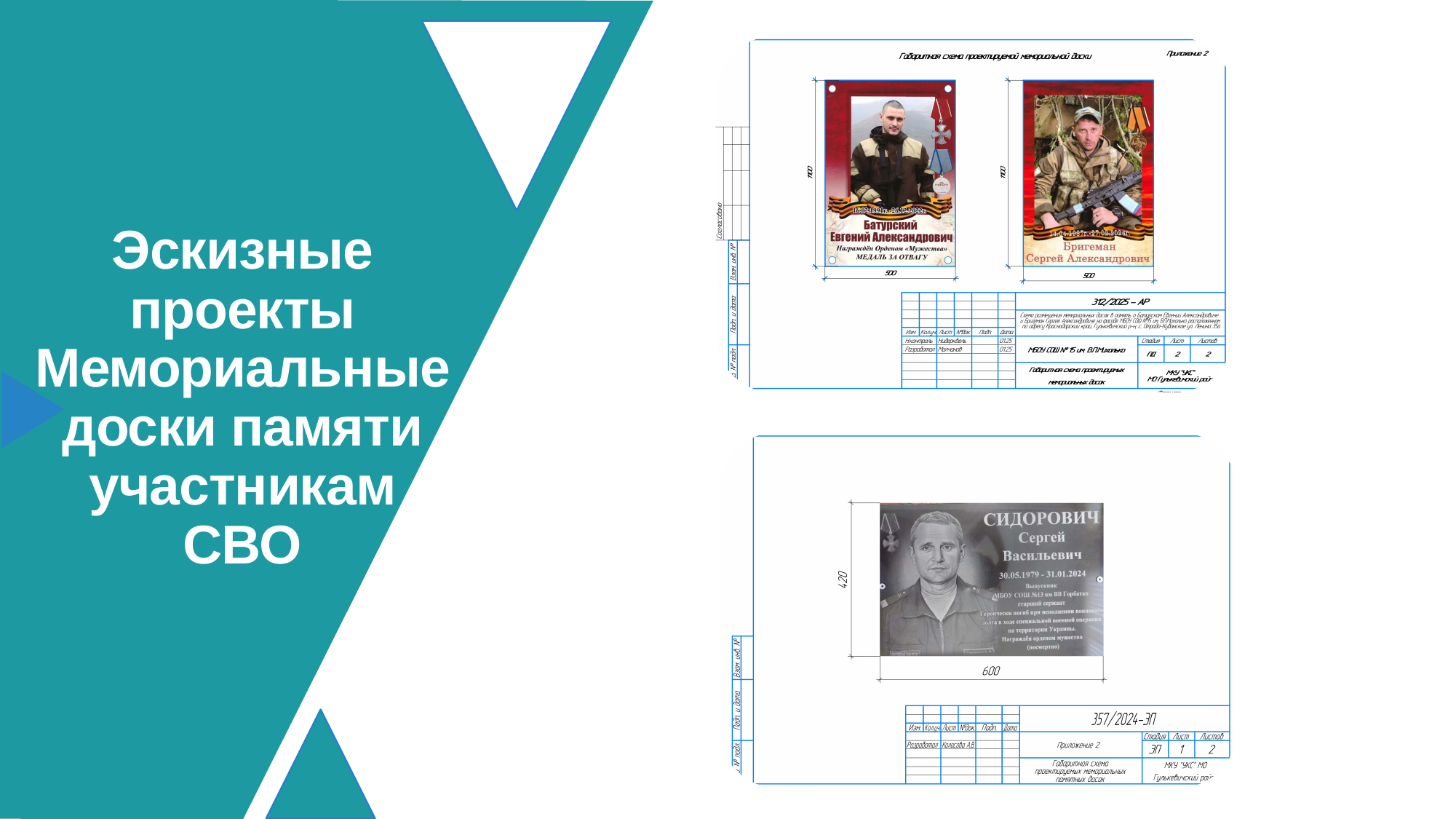

Эскизные проекты Мемориальные доски памяти участникам СВО